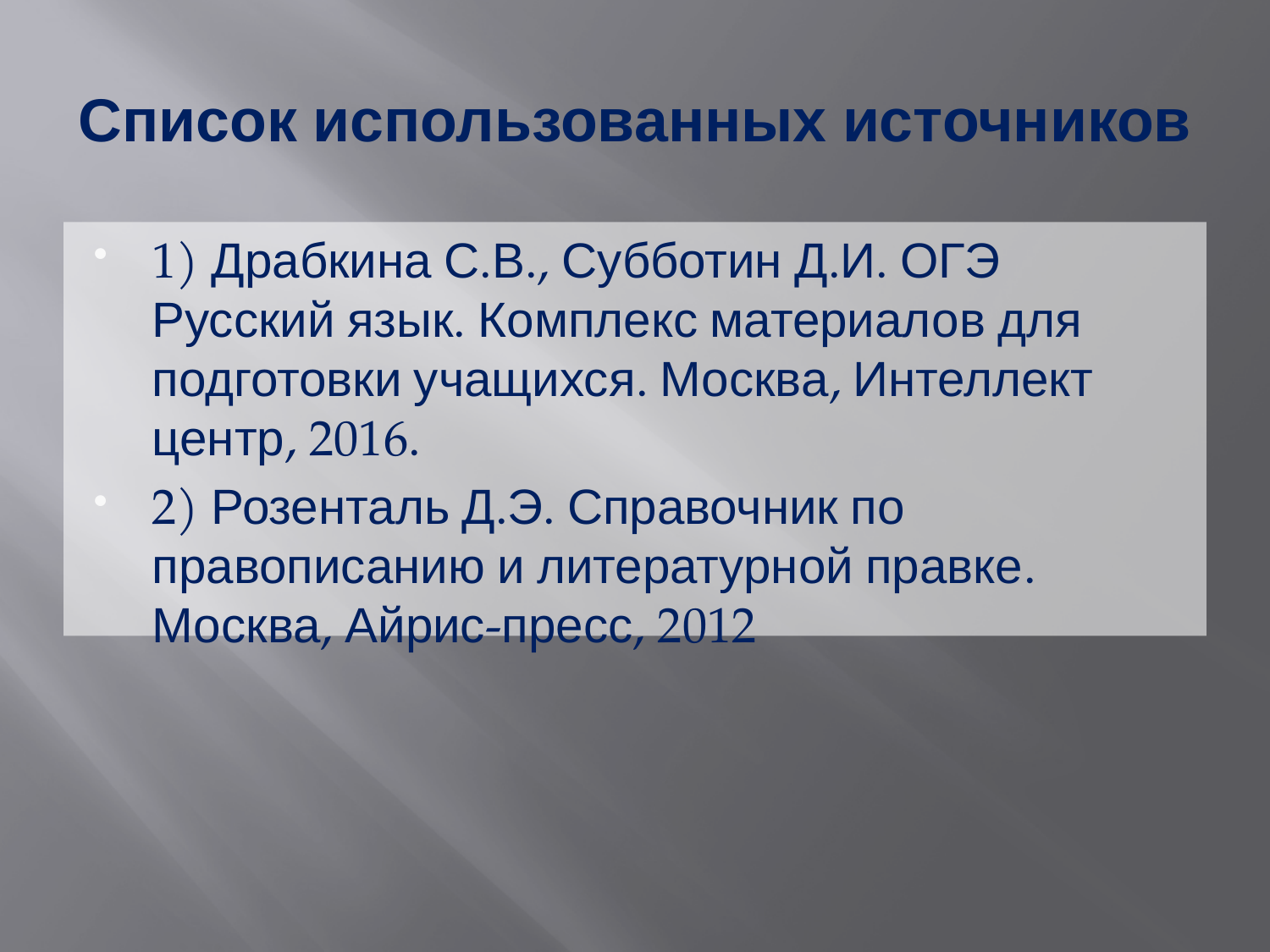

# Список использованных источников
1) Драбкина С.В., Субботин Д.И. ОГЭ Русский язык. Комплекс материалов для подготовки учащихся. Москва, Интеллект центр, 2016.
2) Розенталь Д.Э. Справочник по правописанию и литературной правке. Москва, Айрис-пресс, 2012